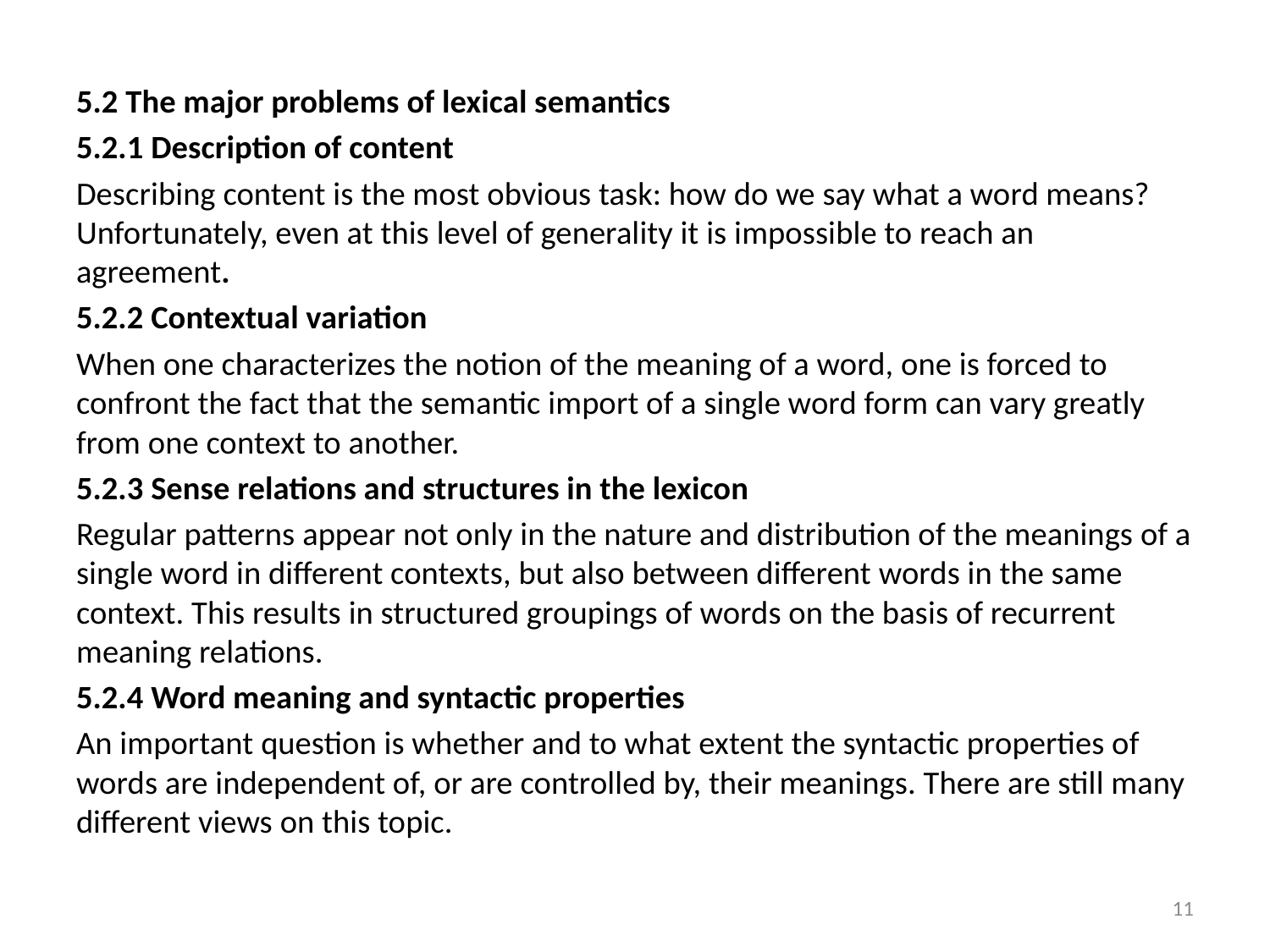

5.2 The major problems of lexical semantics
5.2.1 Description of content
Describing content is the most obvious task: how do we say what a word means? Unfortunately, even at this level of generality it is impossible to reach an agreement.
5.2.2 Contextual variation
When one characterizes the notion of the meaning of a word, one is forced to confront the fact that the semantic import of a single word form can vary greatly from one context to another.
5.2.3 Sense relations and structures in the lexicon
Regular patterns appear not only in the nature and distribution of the meanings of a single word in different contexts, but also between different words in the same context. This results in structured groupings of words on the basis of recurrent meaning relations.
5.2.4 Word meaning and syntactic properties
An important question is whether and to what extent the syntactic properties of words are independent of, or are controlled by, their meanings. There are still many different views on this topic.

11